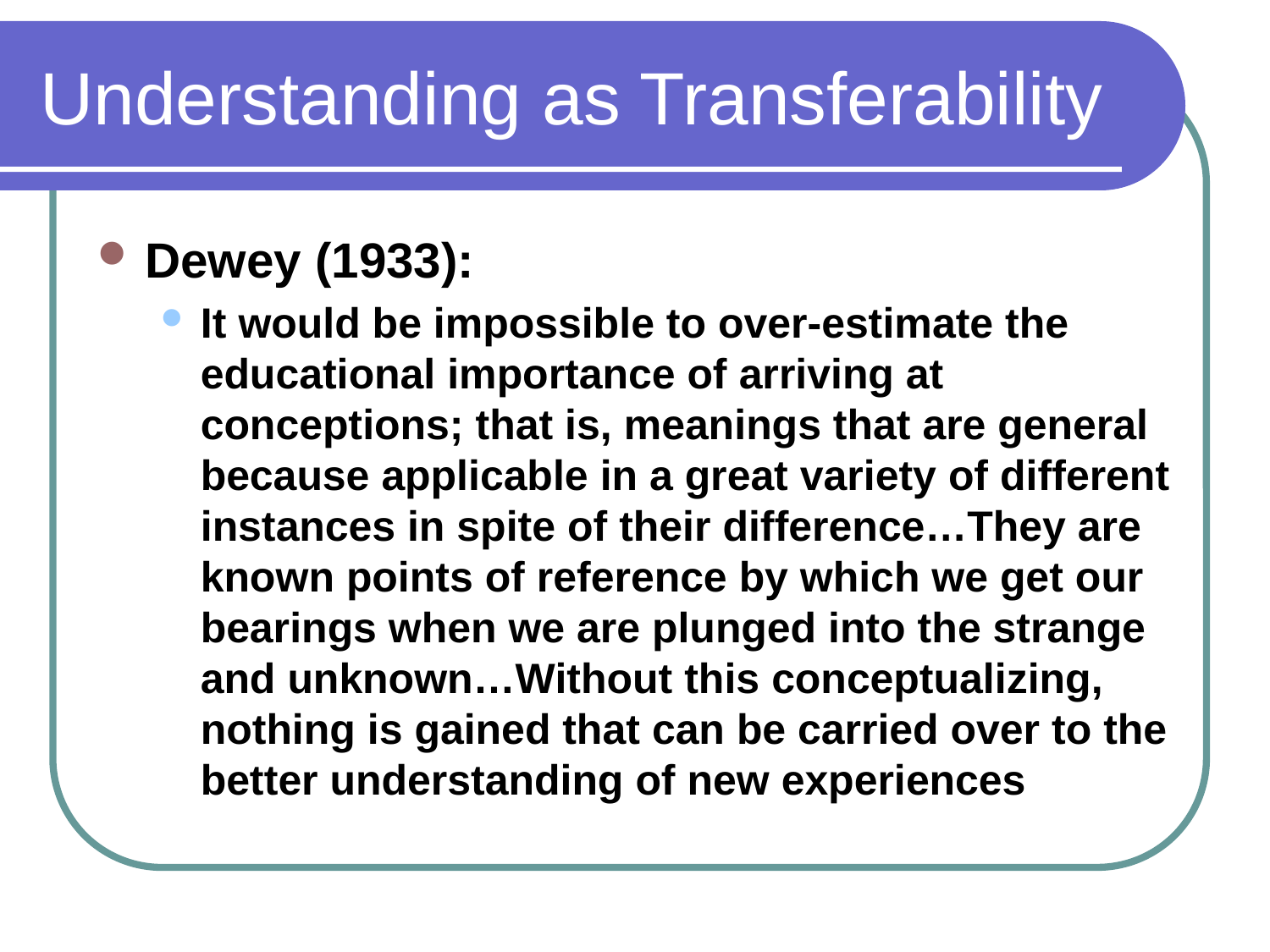

# Understanding as Transferability
Dewey (1933):
It would be impossible to over-estimate the educational importance of arriving at conceptions; that is, meanings that are general because applicable in a great variety of different instances in spite of their difference…They are known points of reference by which we get our bearings when we are plunged into the strange and unknown…Without this conceptualizing, nothing is gained that can be carried over to the better understanding of new experiences